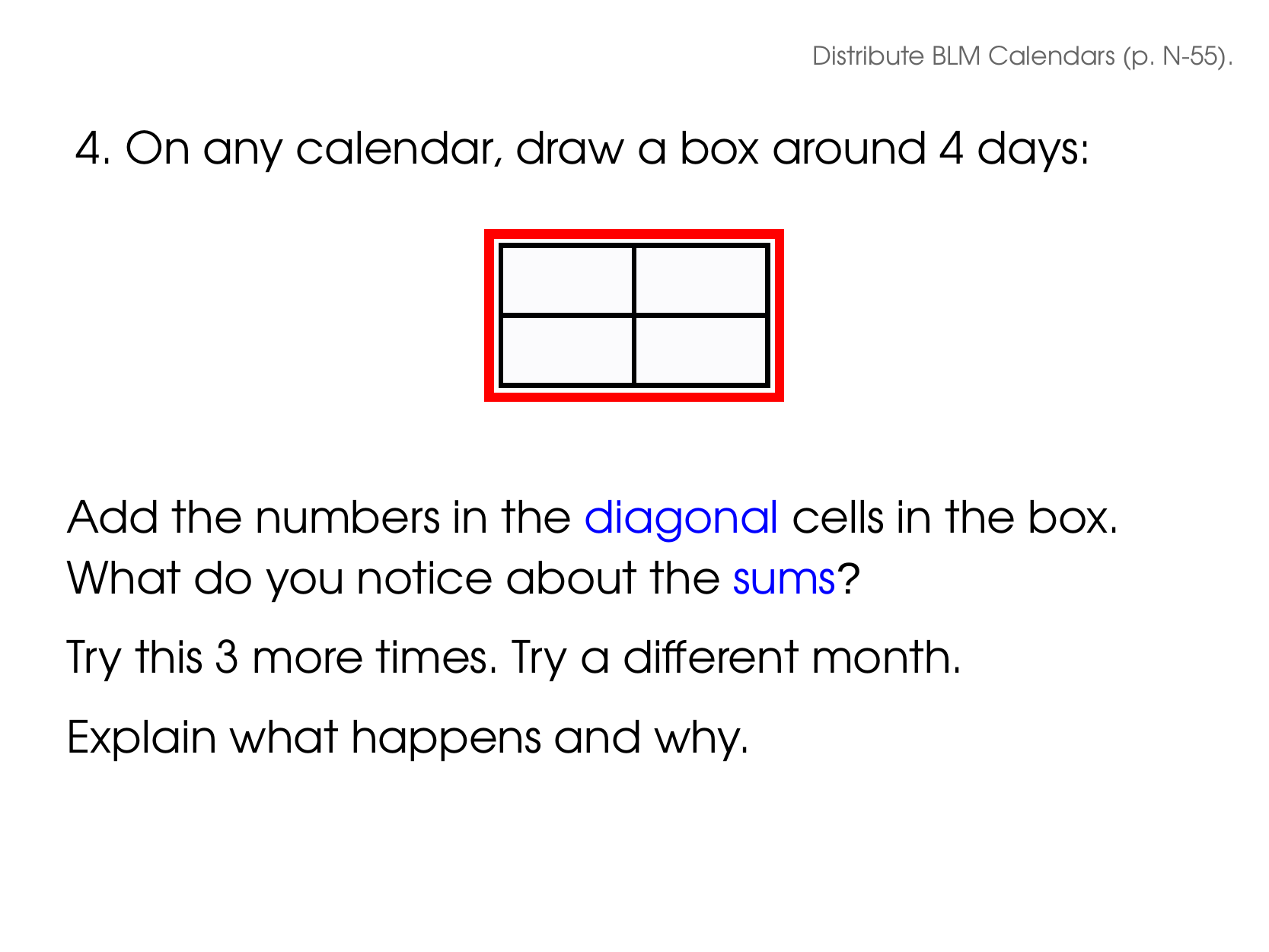

Distribute BLM Calendars (p. N-55).
4. On any calendar, draw a box around 4 days:

Add the numbers in the diagonal cells in the box.
What do you notice about the sums?
Try this 3 more times. Try a different month.
Explain what happens and why.